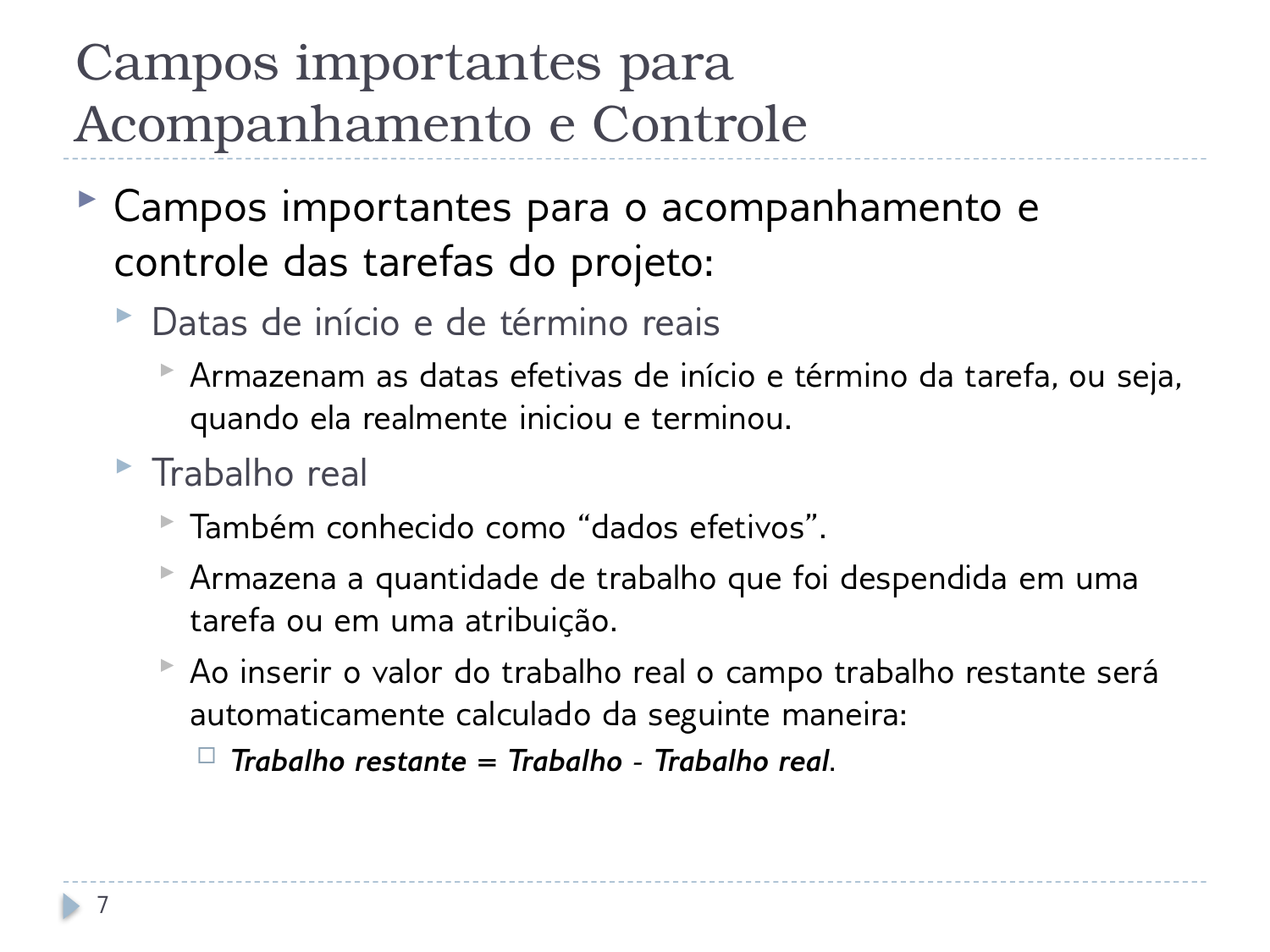

# Campos importantes para Acompanhamento e Controle
Campos importantes para o acompanhamento e controle das tarefas do projeto:
Datas de início e de término reais
Armazenam as datas efetivas de início e término da tarefa, ou seja, quando ela realmente iniciou e terminou.
Trabalho real
Também conhecido como “dados efetivos”.
Armazena a quantidade de trabalho que foi despendida em uma tarefa ou em uma atribuição.
Ao inserir o valor do trabalho real o campo trabalho restante será automaticamente calculado da seguinte maneira:
Trabalho restante = Trabalho - Trabalho real.

7